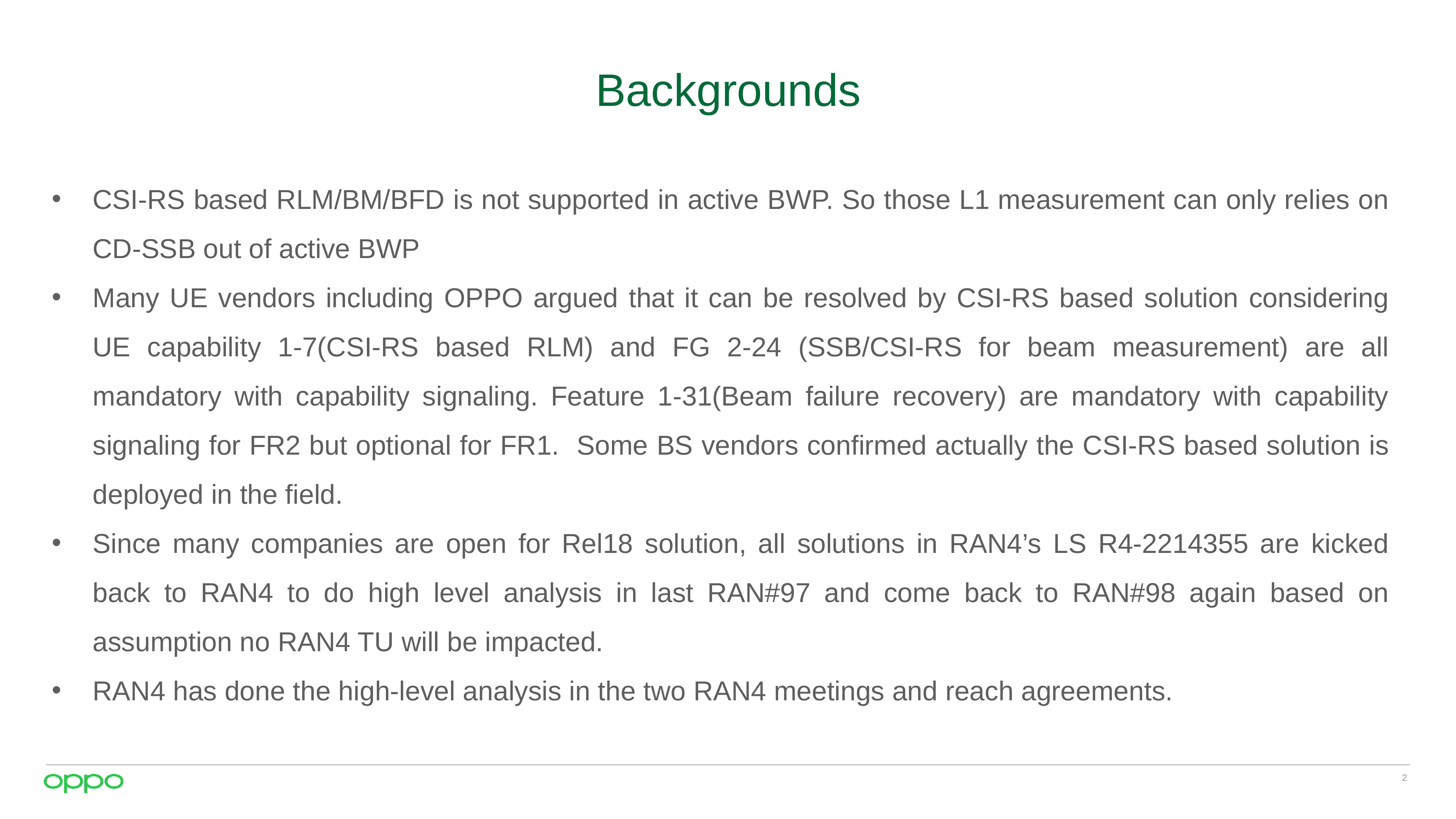

# Backgrounds
CSI-RS based RLM/BM/BFD is not supported in active BWP. So those L1 measurement can only relies on CD-SSB out of active BWP
Many UE vendors including OPPO argued that it can be resolved by CSI-RS based solution considering UE capability 1-7(CSI-RS based RLM) and FG 2-24 (SSB/CSI-RS for beam measurement) are all mandatory with capability signaling. Feature 1-31(Beam failure recovery) are mandatory with capability signaling for FR2 but optional for FR1.  Some BS vendors confirmed actually the CSI-RS based solution is deployed in the field.
Since many companies are open for Rel18 solution, all solutions in RAN4’s LS R4-2214355 are kicked back to RAN4 to do high level analysis in last RAN#97 and come back to RAN#98 again based on assumption no RAN4 TU will be impacted.
RAN4 has done the high-level analysis in the two RAN4 meetings and reach agreements.